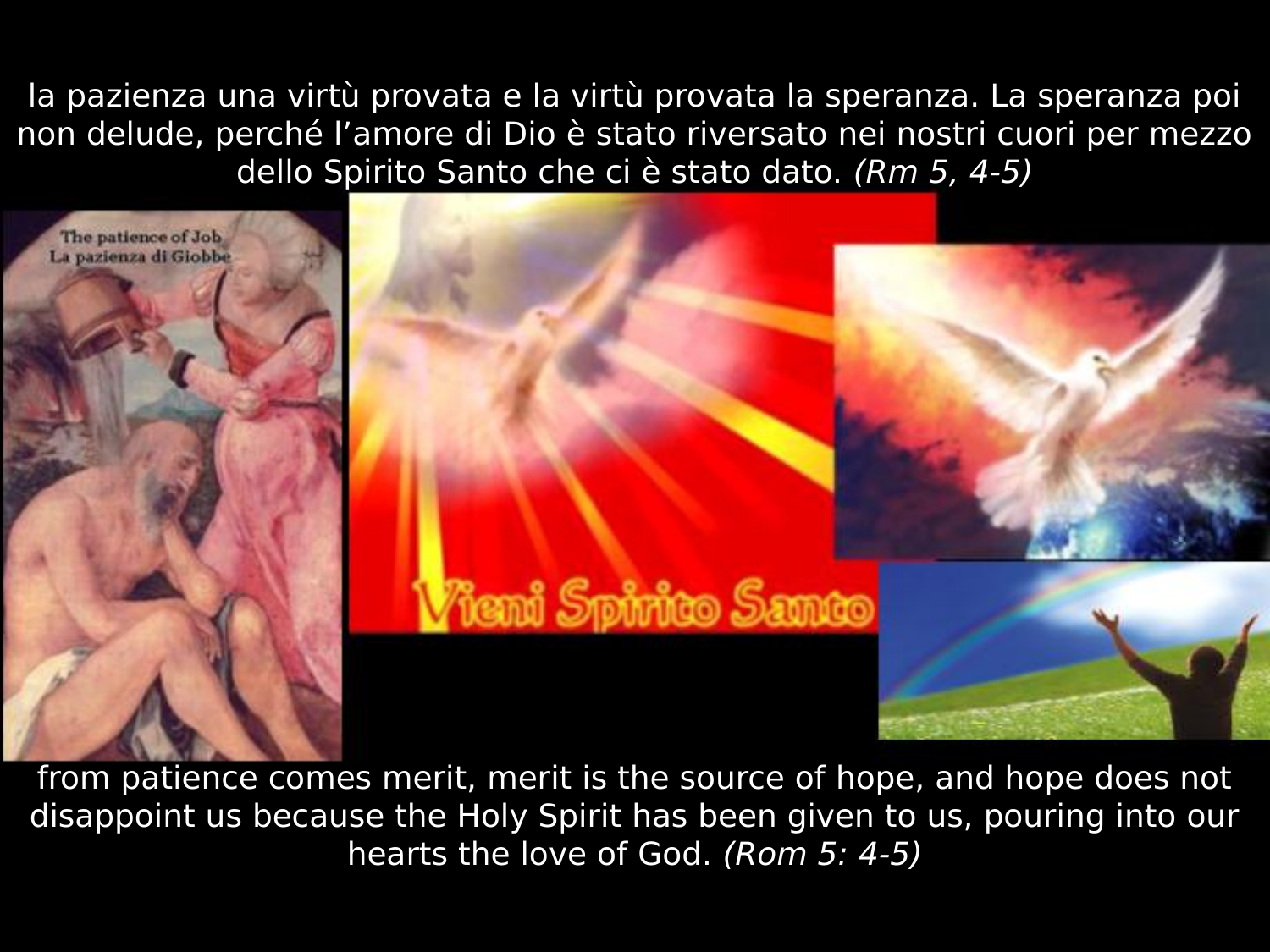

# la pazienza una virtù provata e la virtù provata la speranza. La speranza poi non delude, perché l’amore di Dio è stato riversato nei nostri cuori per mezzo dello Spirito Santo che ci è stato dato. (Rm 5, 4-5)
from patience comes merit, merit is the source of hope, and hope does not disappoint us because the Holy Spirit has been given to us, pouring into our hearts the love of God. (Rom 5: 4-5)